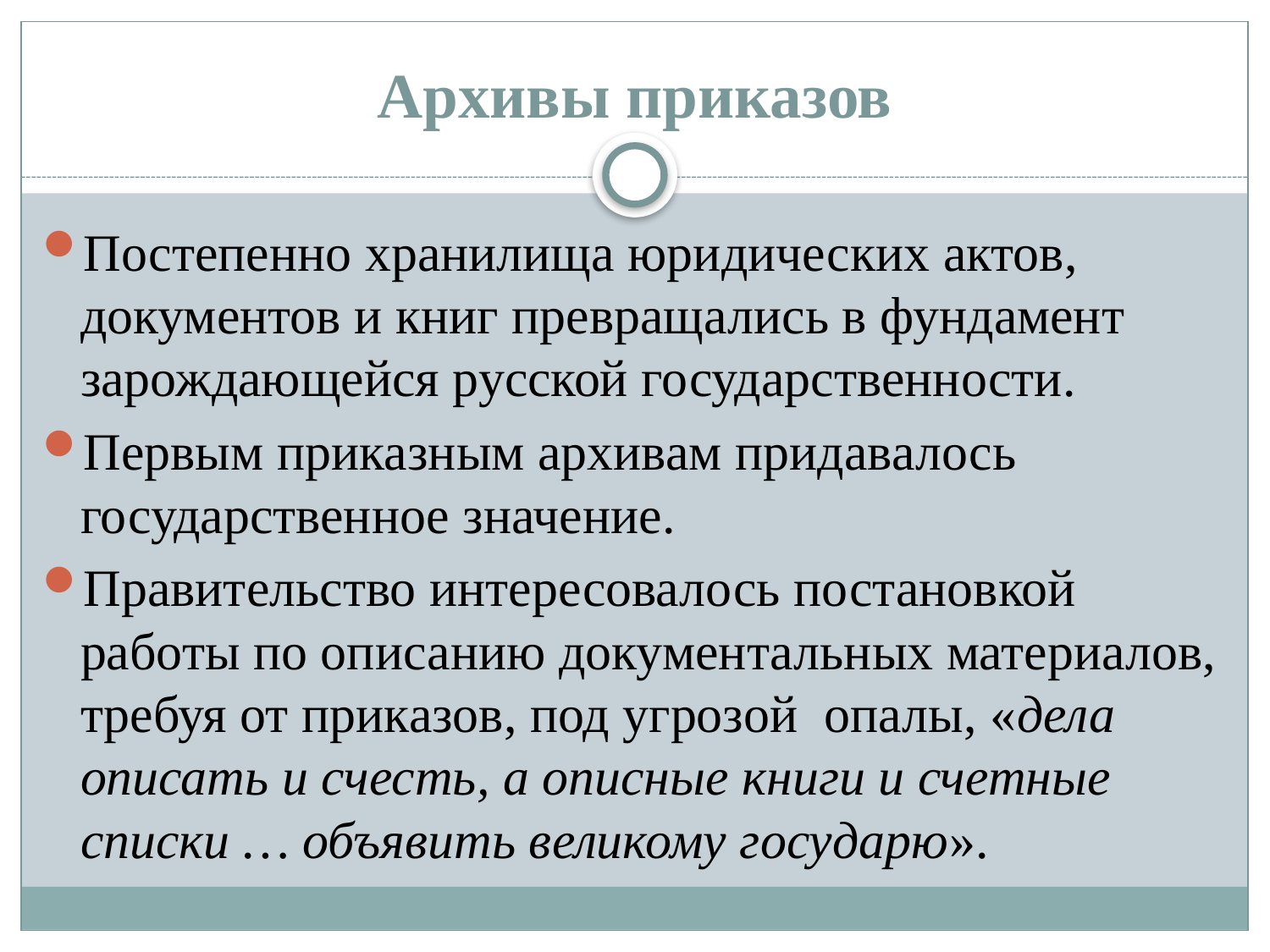

# Архивы приказов
Постепенно хранилища юридических актов, документов и книг превращались в фундамент зарождающейся русской государственности.
Первым приказным архивам придавалось государственное значение.
Правительство интересовалось постановкой работы по описанию документальных материалов, требуя от приказов, под угрозой  опалы, «дела описать и счесть, а описные книги и счетные списки … объявить великому государю».